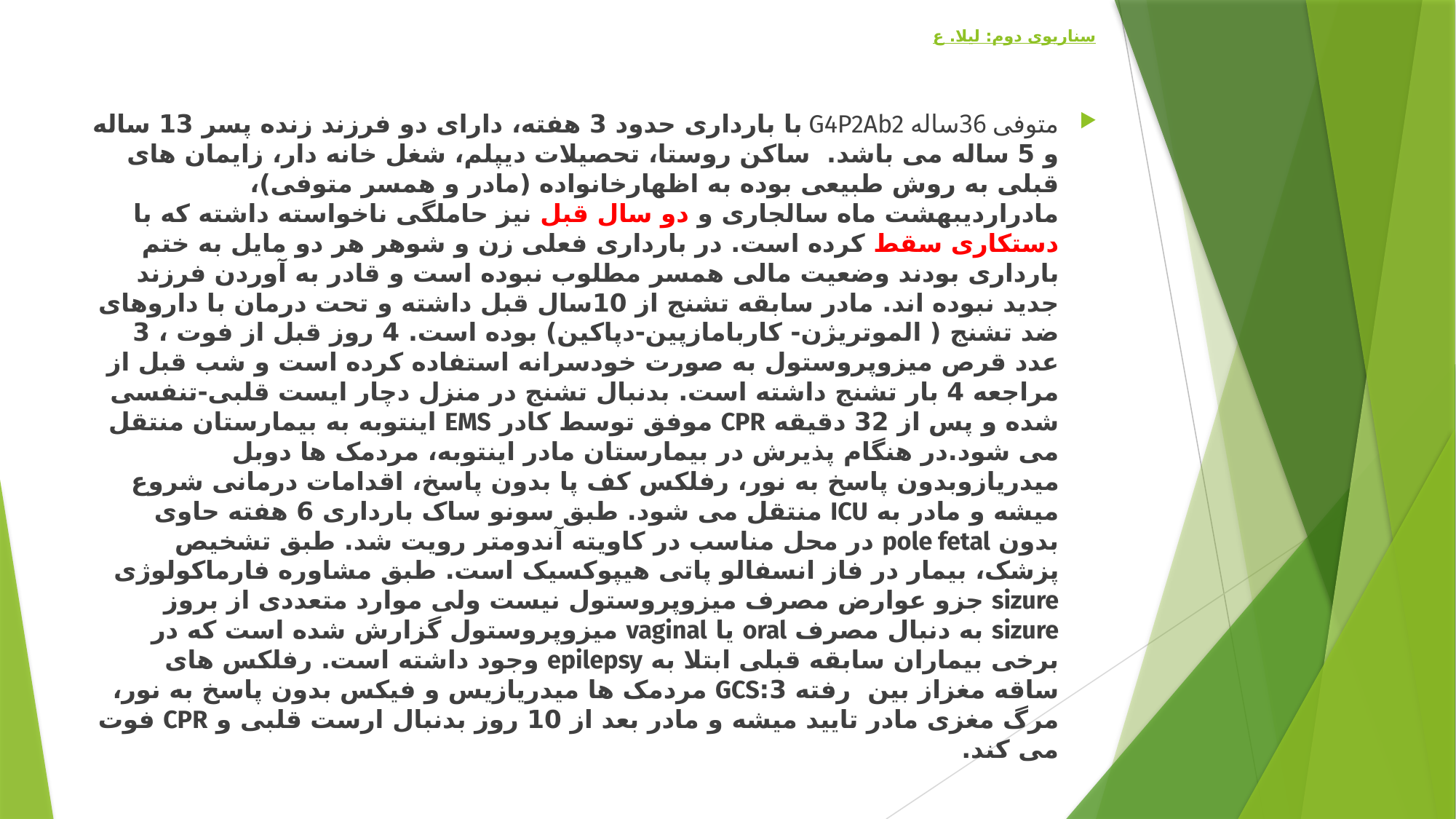

# سناریوی دوم: لیلا. ع
متوفی 36ساله G4P2Ab2 با بارداری حدود 3 هفته، دارای دو فرزند زنده پسر 13 ساله و 5 ساله می باشد.  ساکن روستا، تحصیلات دیپلم، شغل خانه دار، زایمان های قبلی به روش طبیعی بوده به اظهارخانواده (مادر و همسر متوفی)، مادراردیبهشت ماه سالجاری و دو سال قبل نیز حاملگی ناخواسته داشته که با دستکاری سقط کرده است. در بارداری فعلی زن و شوهر هر دو مایل به ختم بارداری بودند وضعیت مالی همسر مطلوب نبوده است و قادر به آوردن فرزند جدید نبوده اند. مادر سابقه تشنج از 10سال قبل داشته و تحت درمان با داروهای ضد تشنج ( الموتریژن- کاربامازپین-دپاکین) بوده است. 4 روز قبل از فوت ، 3 عدد قرص میزوپروستول به صورت خودسرانه استفاده کرده است و شب قبل از مراجعه 4 بار تشنج داشته است. بدنبال تشنج در منزل دچار ایست قلبی-تنفسی شده و پس از 32 دقیقه CPR موفق توسط کادر EMS اینتوبه به بیمارستان منتقل می شود.در هنگام پذیرش در بیمارستان مادر اینتوبه، مردمک ها دوبل میدریازوبدون پاسخ به نور، رفلکس کف پا بدون پاسخ، اقدامات درمانی شروع میشه و مادر به ICU منتقل می شود. طبق سونو ساک بارداری 6 هفته حاوی بدون pole fetal در محل مناسب در کاویته آندومتر رویت شد. طبق تشخیص پزشک، بیمار در فاز انسفالو پاتی هیپوکسیک است. طبق مشاوره فارماکولوژی sizure جزو عوارض مصرف میزوپروستول نیست ولی موارد متعددی از بروز sizure به دنبال مصرف oral یا vaginal میزوپروستول گزارش شده است که در برخی بیماران سابقه قبلی ابتلا به epilepsy وجود داشته است. رفلکس های ساقه مغزاز بین  رفته 3:GCS مردمک ها میدریازیس و فیکس بدون پاسخ به نور، مرگ مغزی مادر تایید میشه و مادر بعد از 10 روز بدنبال ارست قلبی و CPR فوت می کند.